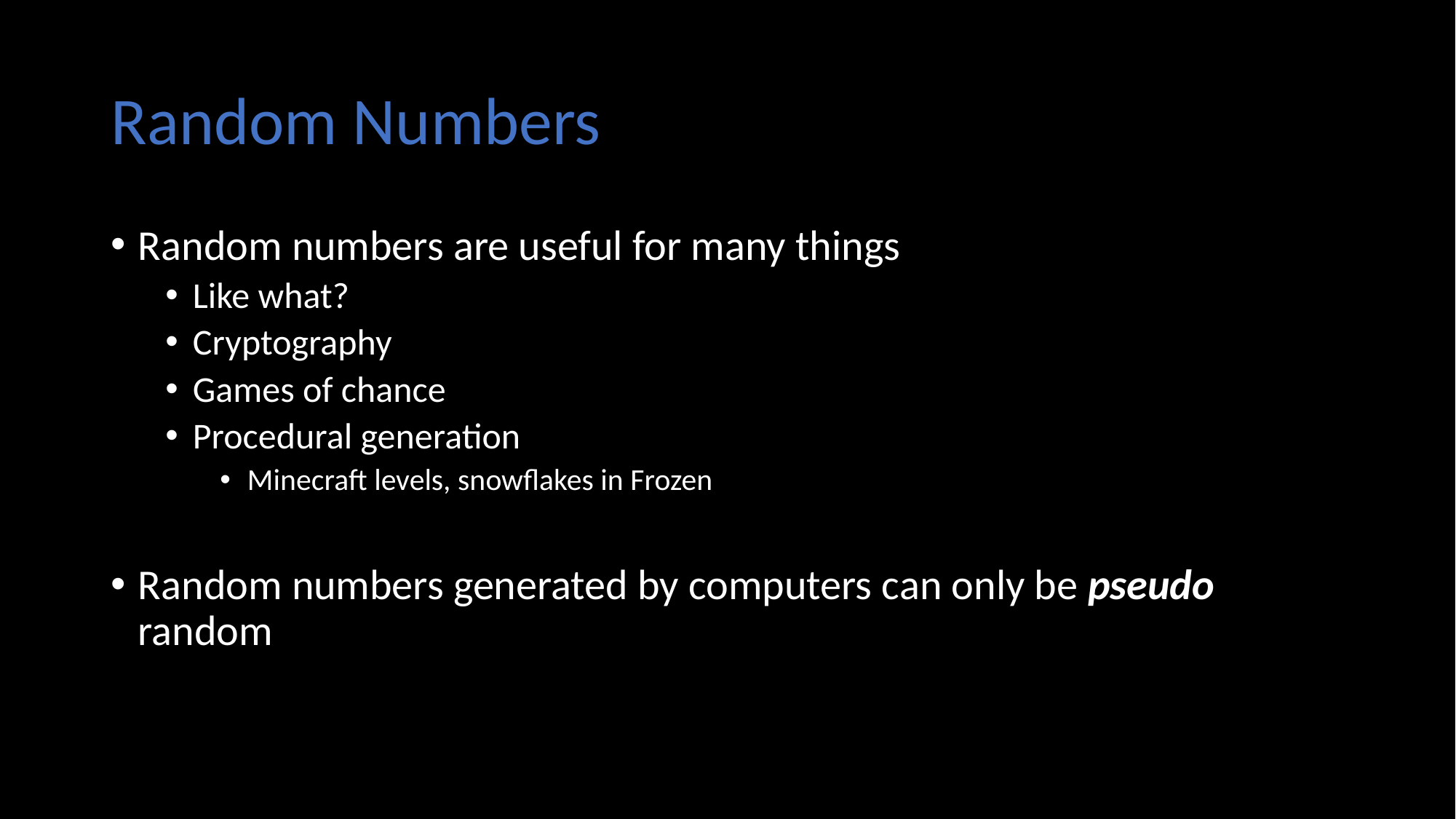

# Random Numbers
Random numbers are useful for many things
Like what?
Cryptography
Games of chance
Procedural generation
Minecraft levels, snowflakes in Frozen

Random numbers generated by computers can only be pseudo random